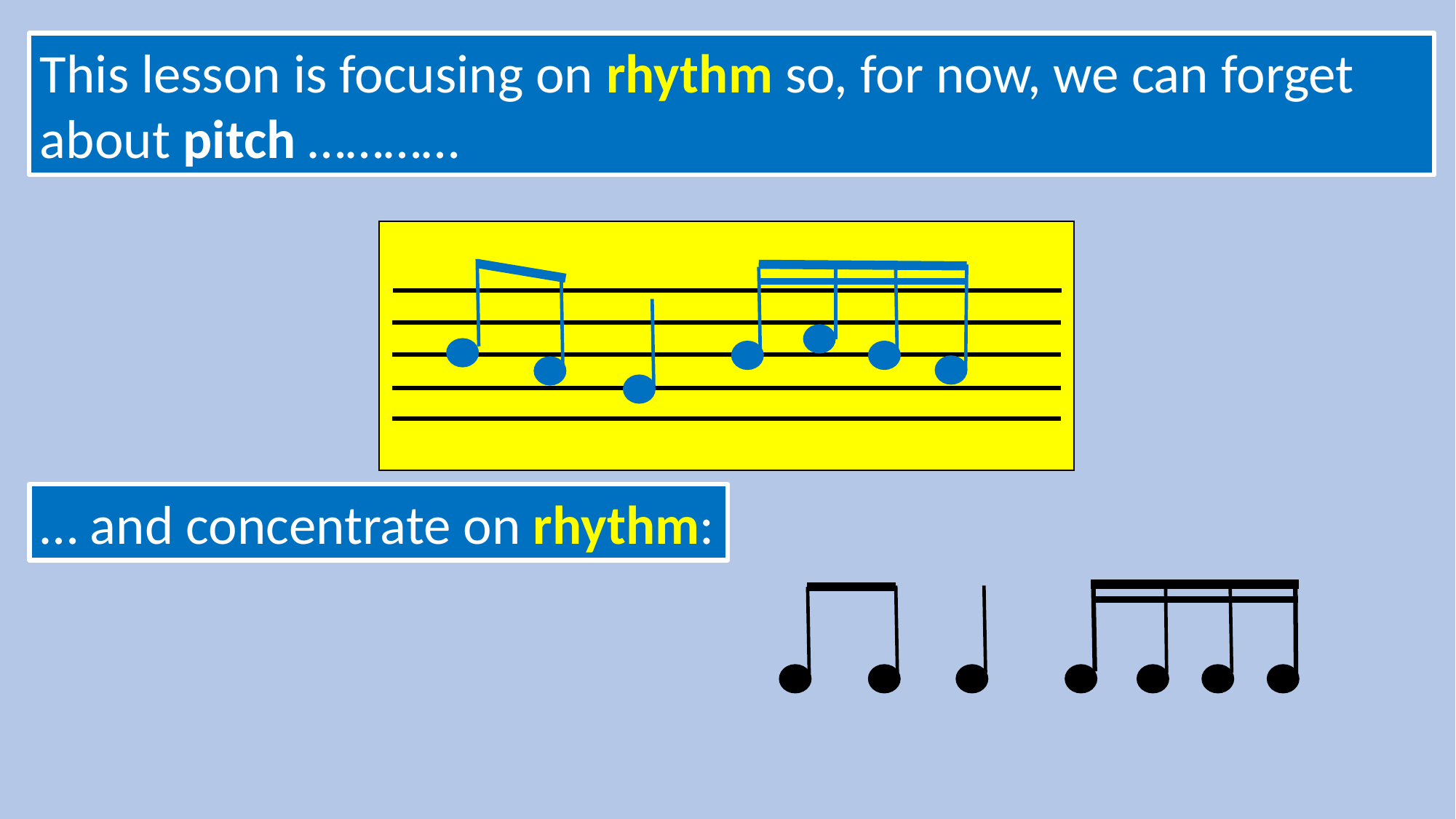

This lesson is focusing on rhythm so, for now, we can forget about pitch …………

… and concentrate on rhythm: